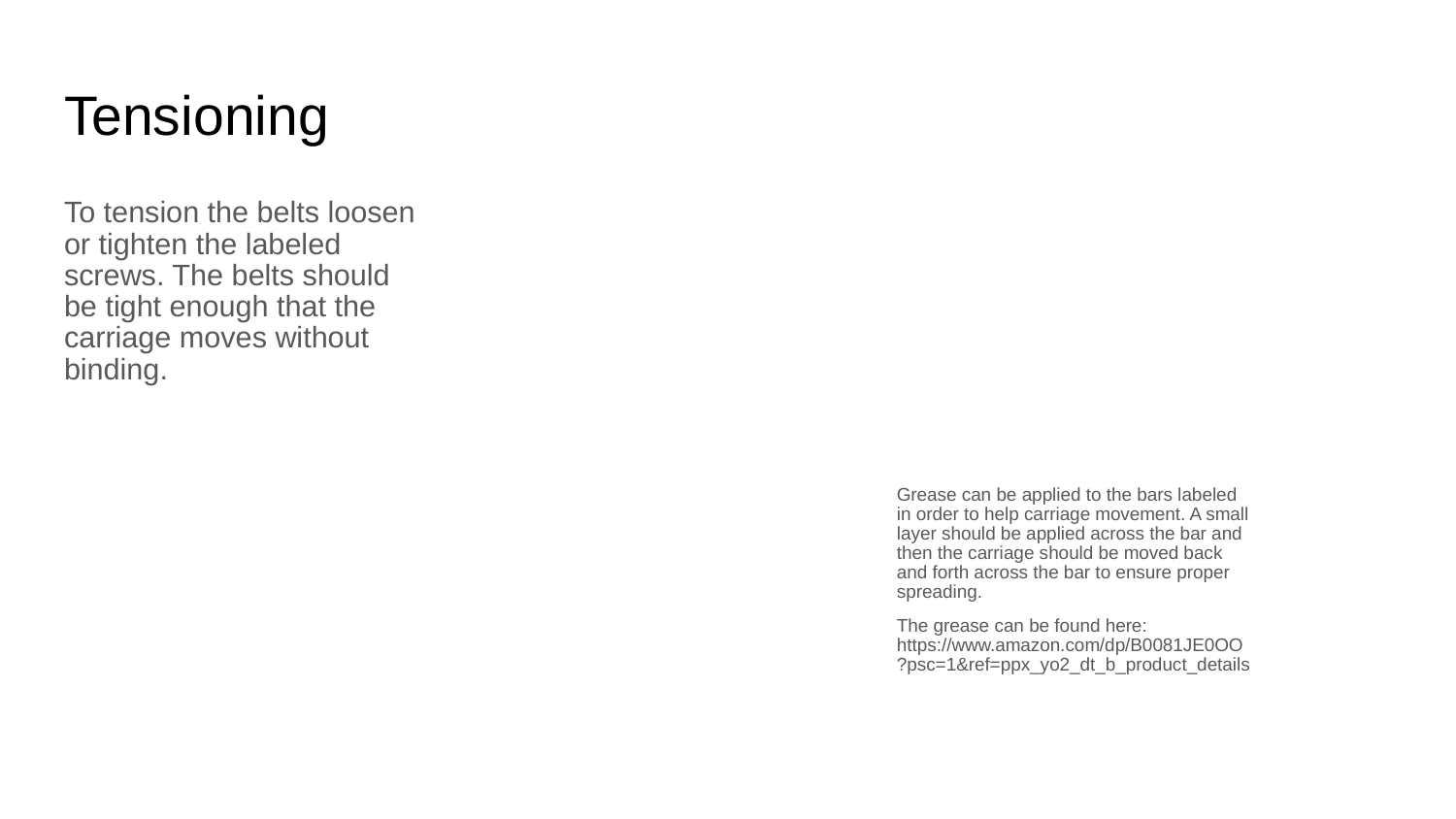

# Tensioning
To tension the belts loosen or tighten the labeled screws. The belts should be tight enough that the carriage moves without binding.
Grease can be applied to the bars labeled in order to help carriage movement. A small layer should be applied across the bar and then the carriage should be moved back and forth across the bar to ensure proper spreading.
The grease can be found here: https://www.amazon.com/dp/B0081JE0OO?psc=1&ref=ppx_yo2_dt_b_product_details